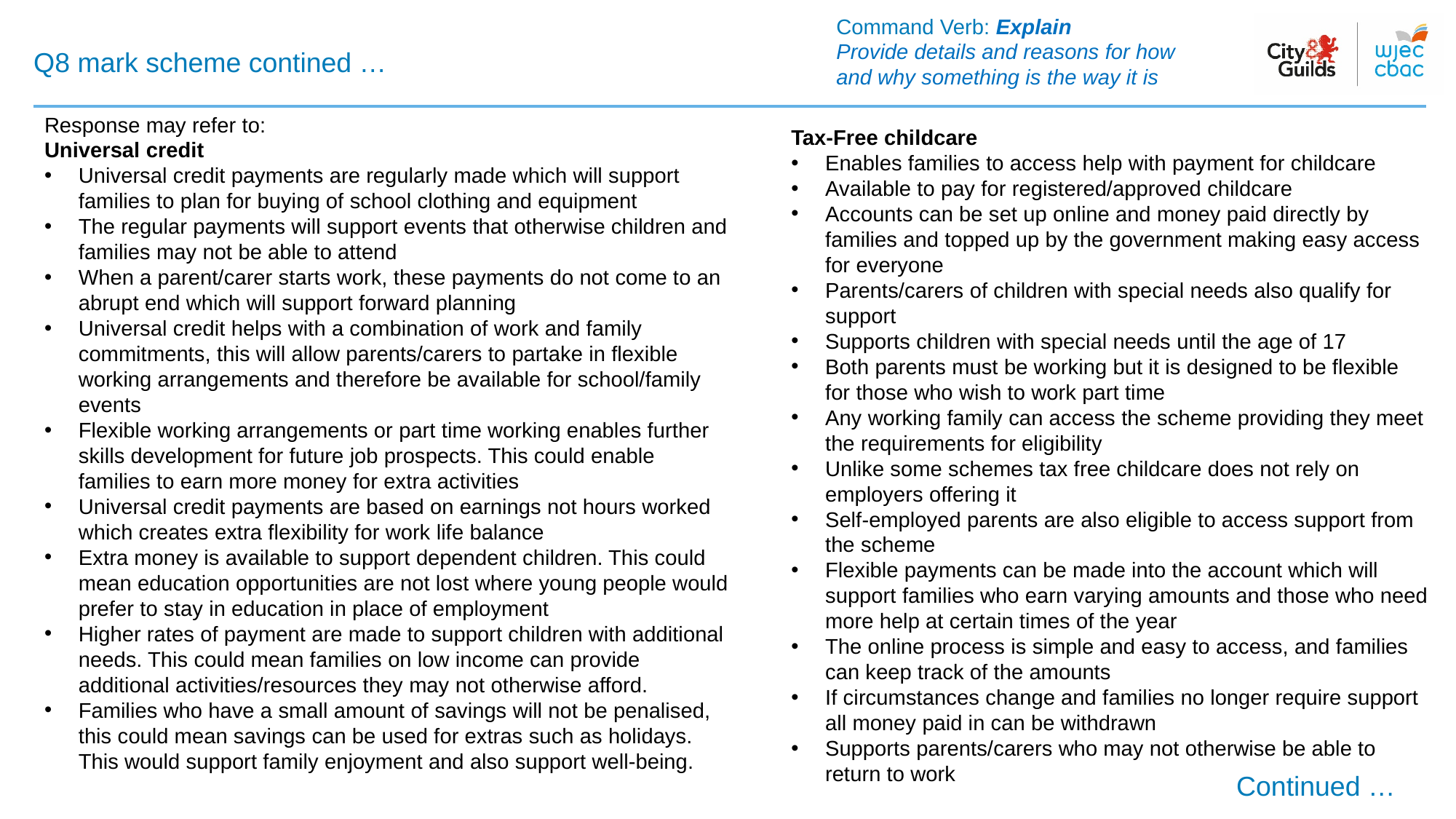

Command Verb: Explain
Provide details and reasons for how and why something is the way it is
# Q8 mark scheme contined …
Response may refer to:
Universal credit
Universal credit payments are regularly made which will support families to plan for buying of school clothing and equipment
The regular payments will support events that otherwise children and families may not be able to attend
When a parent/carer starts work, these payments do not come to an abrupt end which will support forward planning
Universal credit helps with a combination of work and family commitments, this will allow parents/carers to partake in flexible working arrangements and therefore be available for school/family events
Flexible working arrangements or part time working enables further skills development for future job prospects. This could enable families to earn more money for extra activities
Universal credit payments are based on earnings not hours worked which creates extra flexibility for work life balance
Extra money is available to support dependent children. This could mean education opportunities are not lost where young people would prefer to stay in education in place of employment
Higher rates of payment are made to support children with additional needs. This could mean families on low income can provide additional activities/resources they may not otherwise afford.
Families who have a small amount of savings will not be penalised, this could mean savings can be used for extras such as holidays. This would support family enjoyment and also support well-being.

Tax-Free childcare
Enables families to access help with payment for childcare
Available to pay for registered/approved childcare
Accounts can be set up online and money paid directly by families and topped up by the government making easy access for everyone
Parents/carers of children with special needs also qualify for support
Supports children with special needs until the age of 17
Both parents must be working but it is designed to be flexible for those who wish to work part time
Any working family can access the scheme providing they meet the requirements for eligibility
Unlike some schemes tax free childcare does not rely on employers offering it
Self-employed parents are also eligible to access support from the scheme
Flexible payments can be made into the account which will support families who earn varying amounts and those who need more help at certain times of the year
The online process is simple and easy to access, and families can keep track of the amounts
If circumstances change and families no longer require support all money paid in can be withdrawn
Supports parents/carers who may not otherwise be able to return to work

Continued …